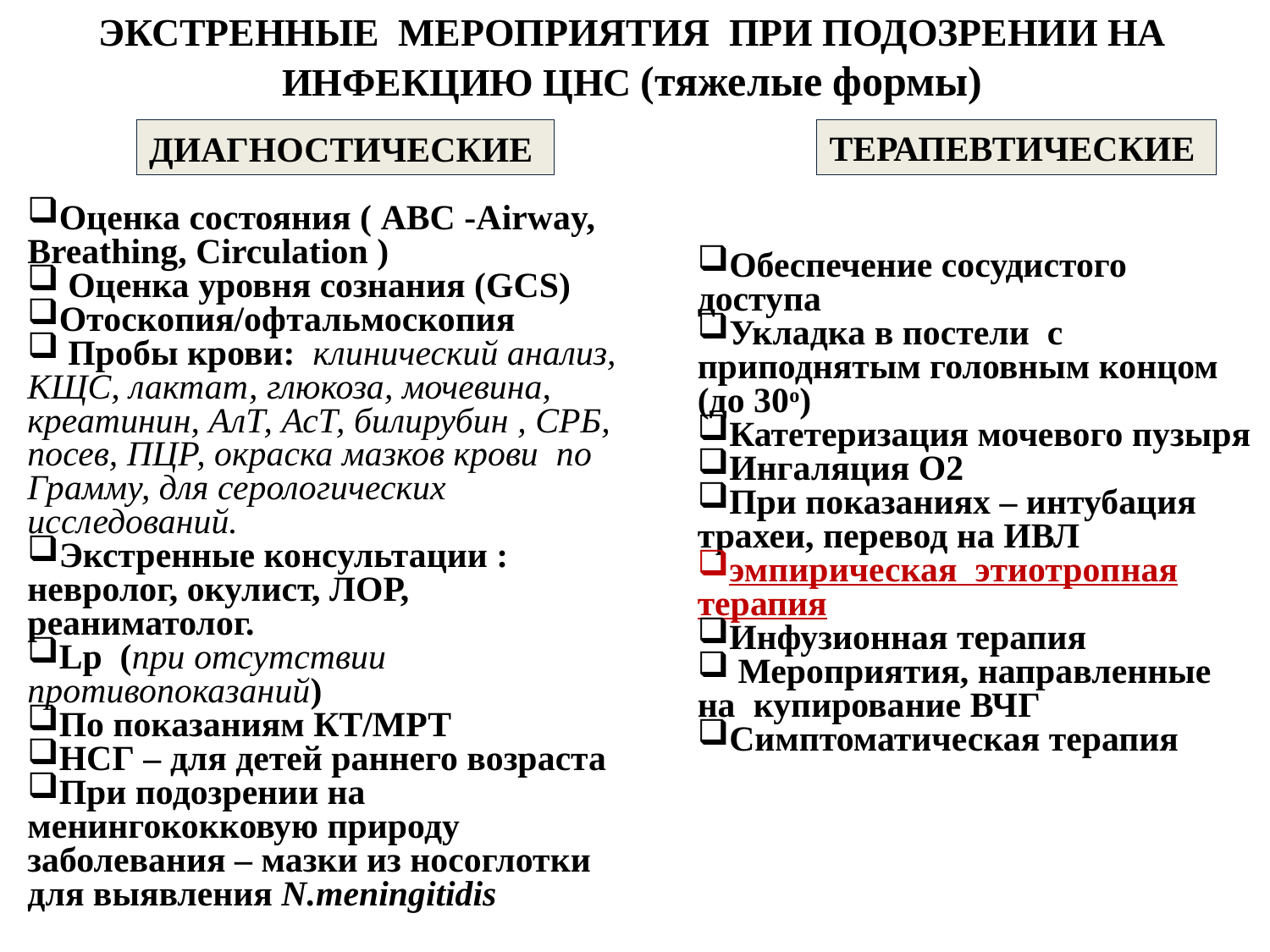

# ЭКСТРЕННЫЕ  МЕРОПРИЯТИЯ  ПРИ ПОДОЗРЕНИИ НА ИНФЕКЦИЮ ЦНС (тяжелые формы)
ТЕРАПЕВТИЧЕСКИЕ
ДИАГНОСТИЧЕСКИЕ
Оценка состояния ( АВС -Аirway, Вreathing, Сirculation )
 Оценка уровня сознания (GCS)
Отоскопия/офтальмоскопия
 Пробы крови:  клинический анализ, КЩС, лактат, глюкоза, мочевина, креатинин, АлТ, АсТ, билирубин , СРБ, посев, ПЦР, окраска мазков крови  по Грамму, для серологических исследований.
Экстренные консультации :
невролог, окулист, ЛОР, реаниматолог.
Lp  (при отсутствии противопоказаний)
По показаниям КТ/МРТ
НСГ – для детей раннего возраста
При подозрении на менингококковую природу заболевания – мазки из носоглотки для выявления N.meningitidis

Обеспечение сосудистого доступа
Укладка в постели  с приподнятым головным концом (до 30о)
Катетеризация мочевого пузыря
Ингаляция О2
При показаниях – интубация трахеи, перевод на ИВЛ
эмпирическая  этиотропная терапия
Инфузионная терапия
 Мероприятия, направленные на  купирование ВЧГ
Симптоматическая терапия